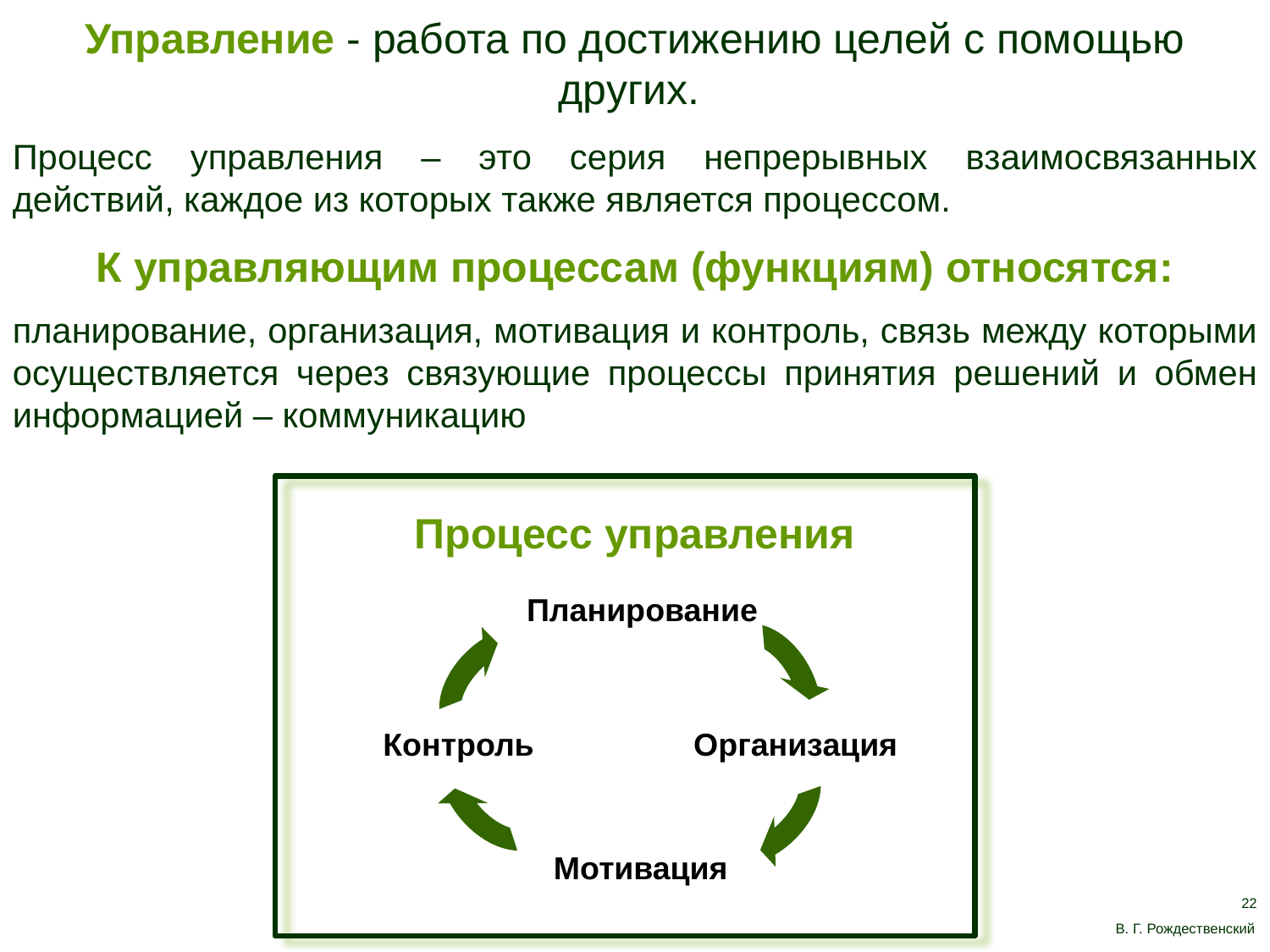

Управление - работа по достижению целей с помощью других.

Процесс управления – это серия непрерывных взаимосвязанных действий, каждое из которых также является процессом.

К управляющим процессам (функциям) относятся:

планирование, организация, мотивация и контроль, связь между которыми осуществляется через связующие процессы принятия решений и обмен информацией – коммуникацию

Процесс управления
Планирование

Контроль                  Организация

Мотивация
22
В. Г. Рождественский